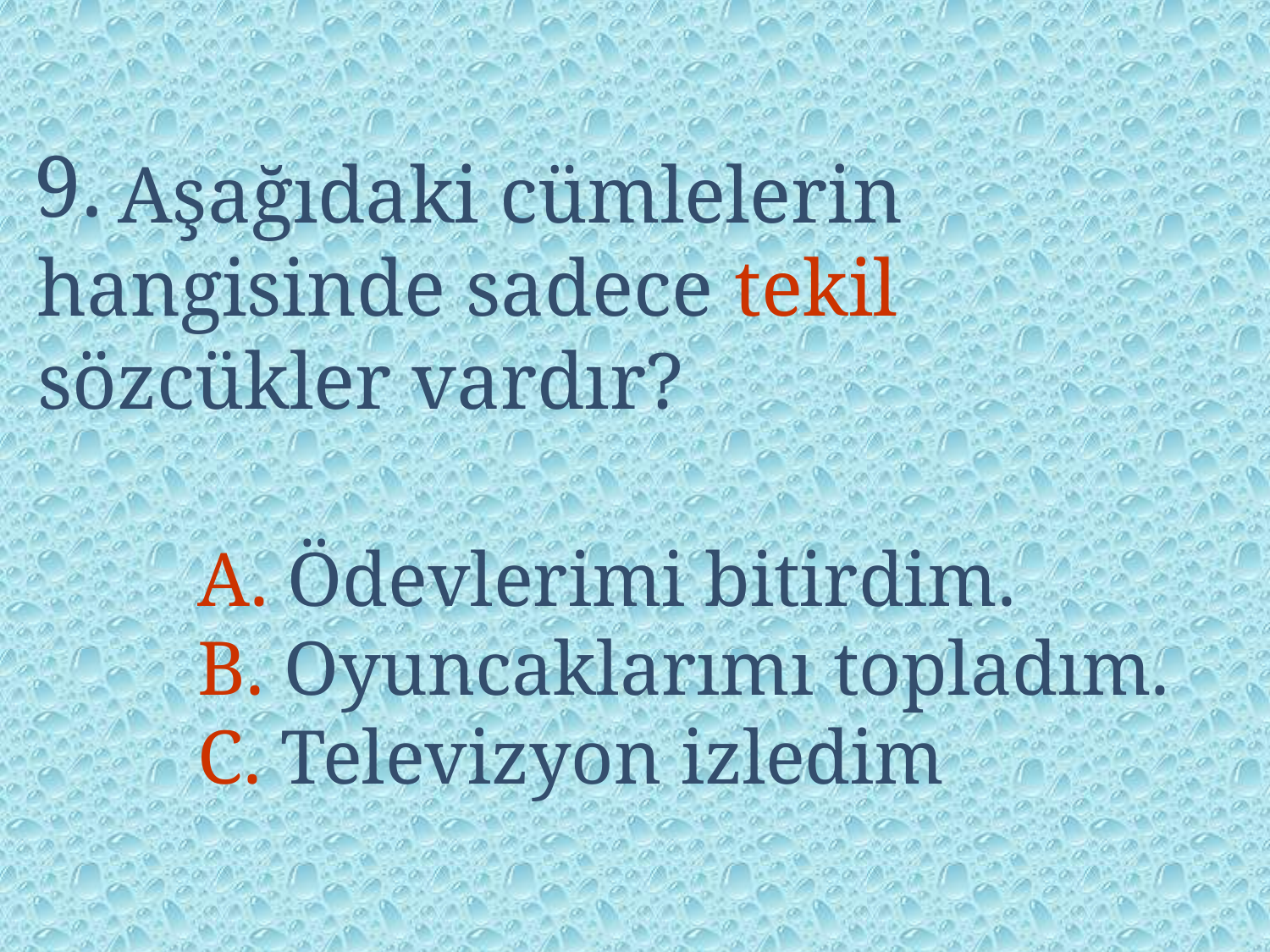

Aşağıdaki cümlelerin hangisinde sadece tekil sözcükler vardır?
 9.
A. Ödevlerimi bitirdim.
B. Oyuncaklarımı topladım.
C. Televizyon izledim